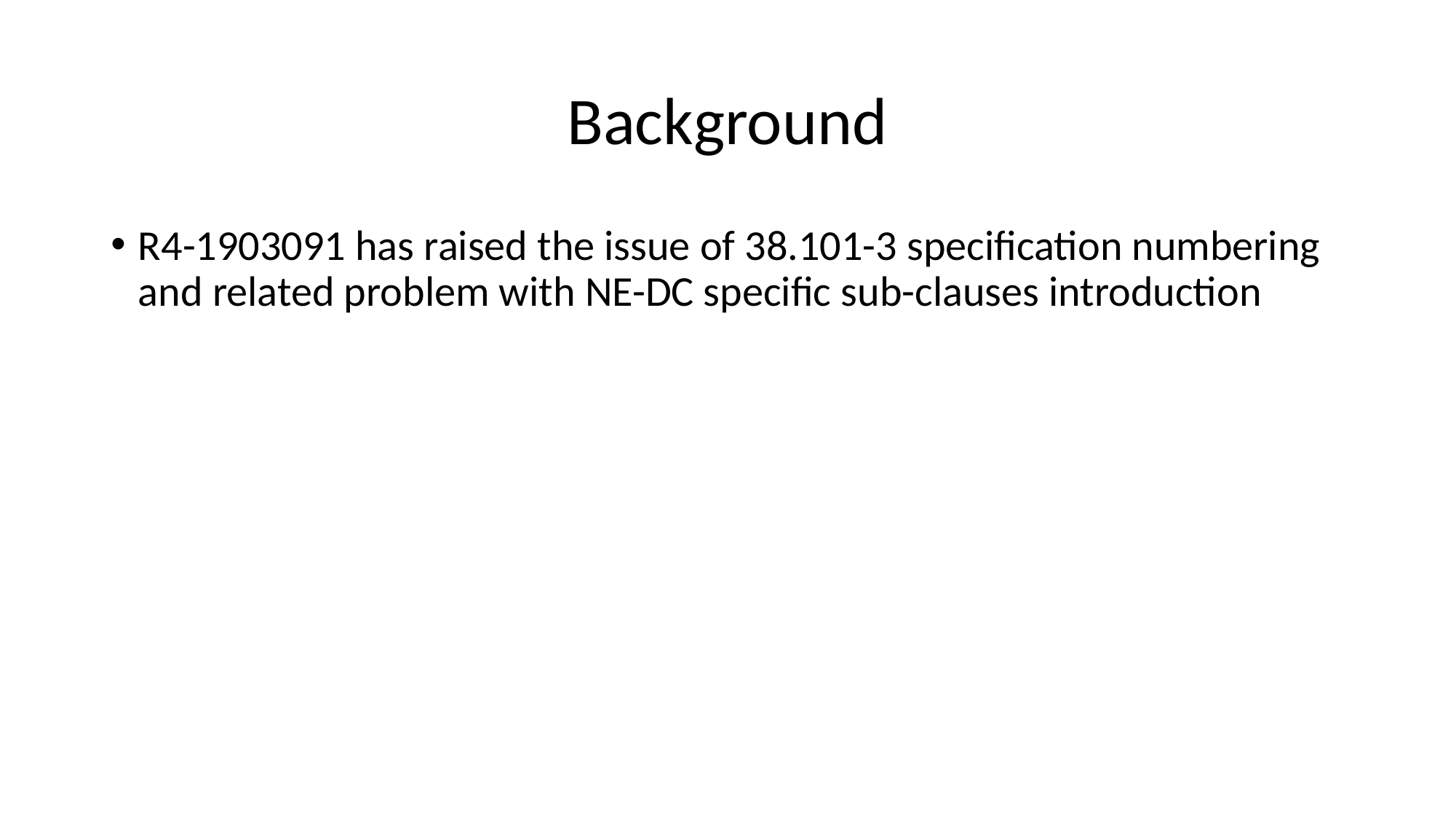

# Background
R4-1903091 has raised the issue of 38.101-3 specification numbering and related problem with NE-DC specific sub-clauses introduction